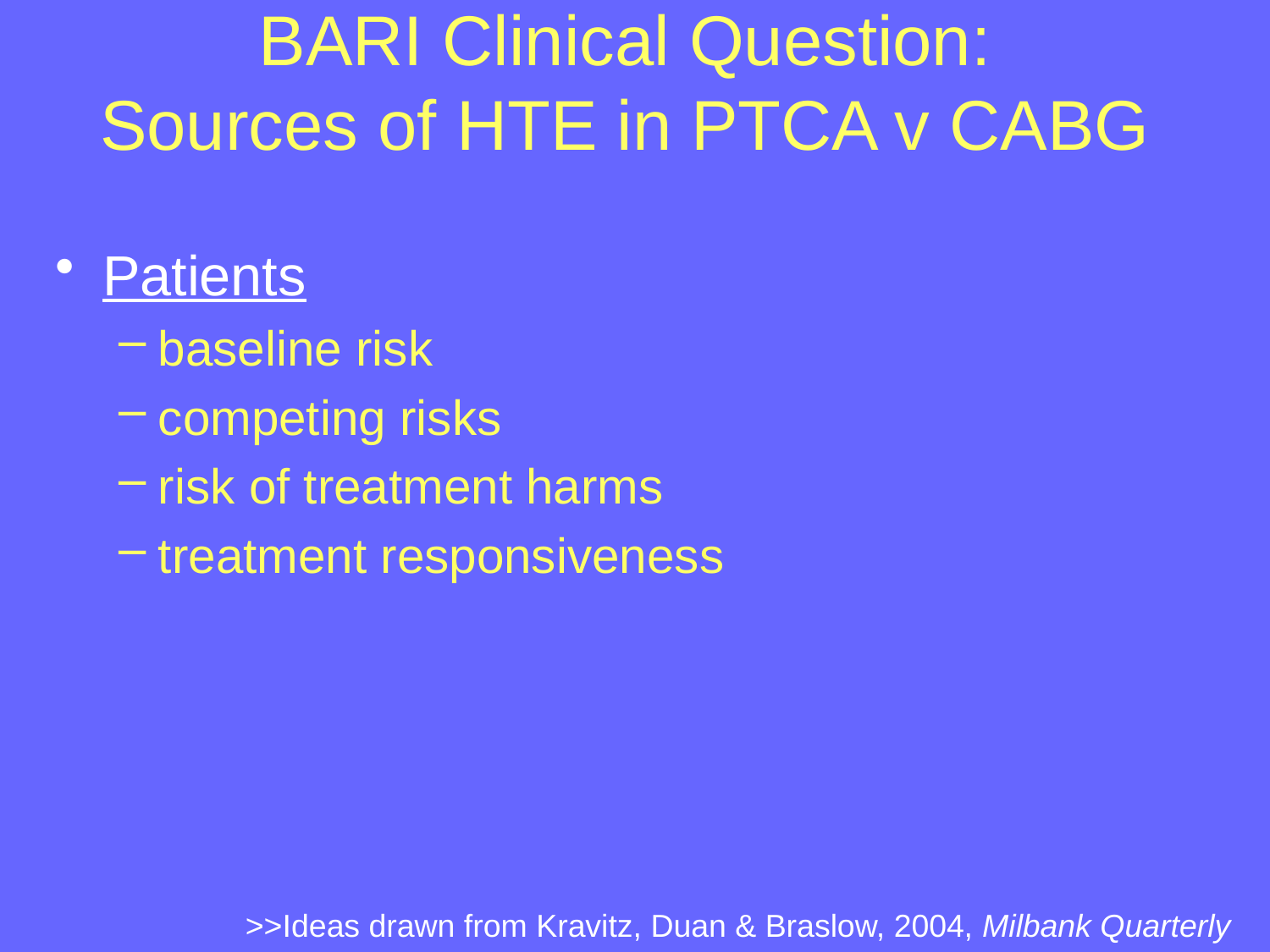

# BARI Clinical Question: Sources of HTE in PTCA v CABG
Patients
baseline risk
competing risks
risk of treatment harms
treatment responsiveness
>>Ideas drawn from Kravitz, Duan & Braslow, 2004, Milbank Quarterly